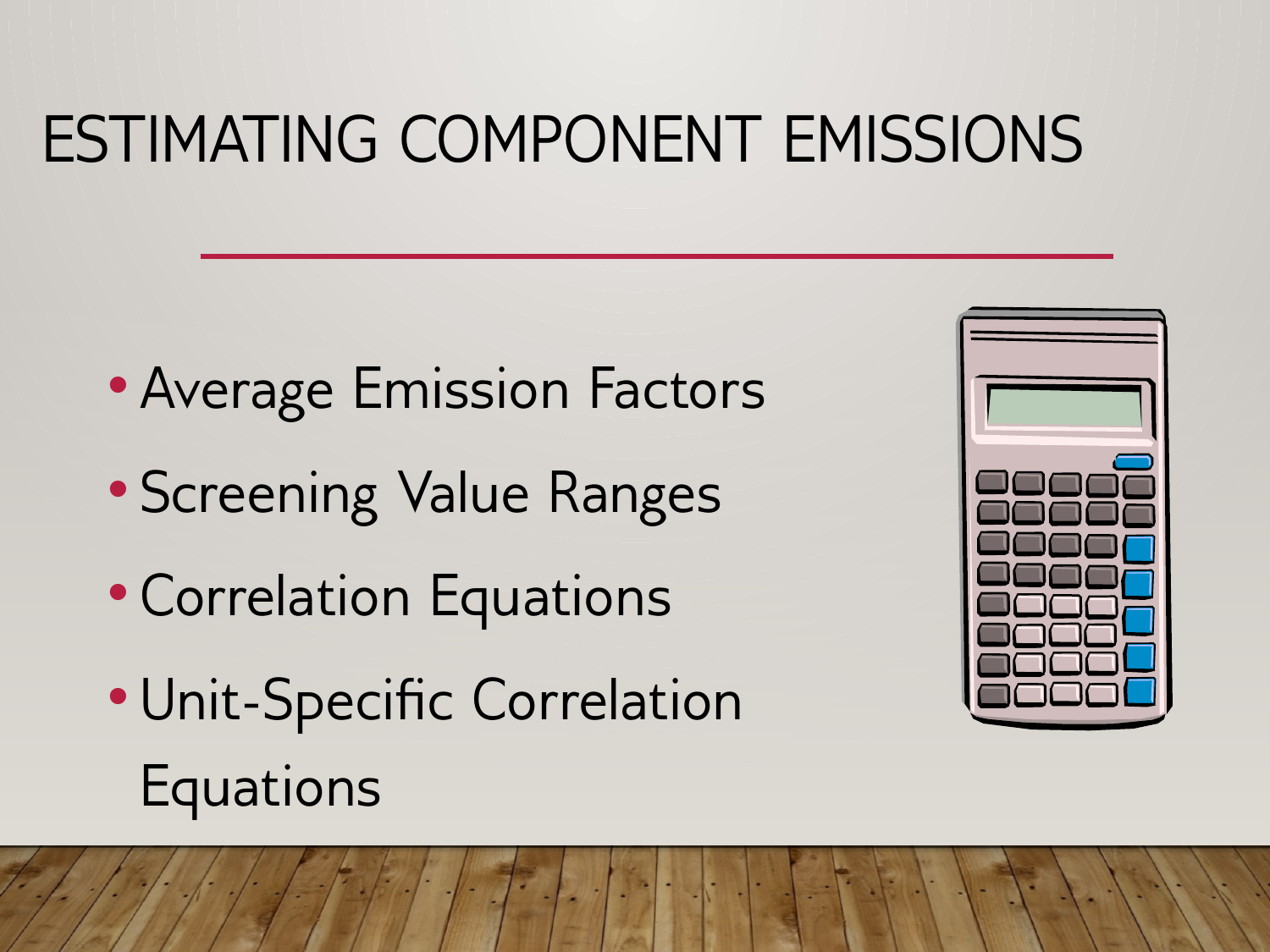

# Estimating Component Emissions

Average Emission Factors
Screening Value Ranges
Correlation Equations
Unit-Specific Correlation
Equations